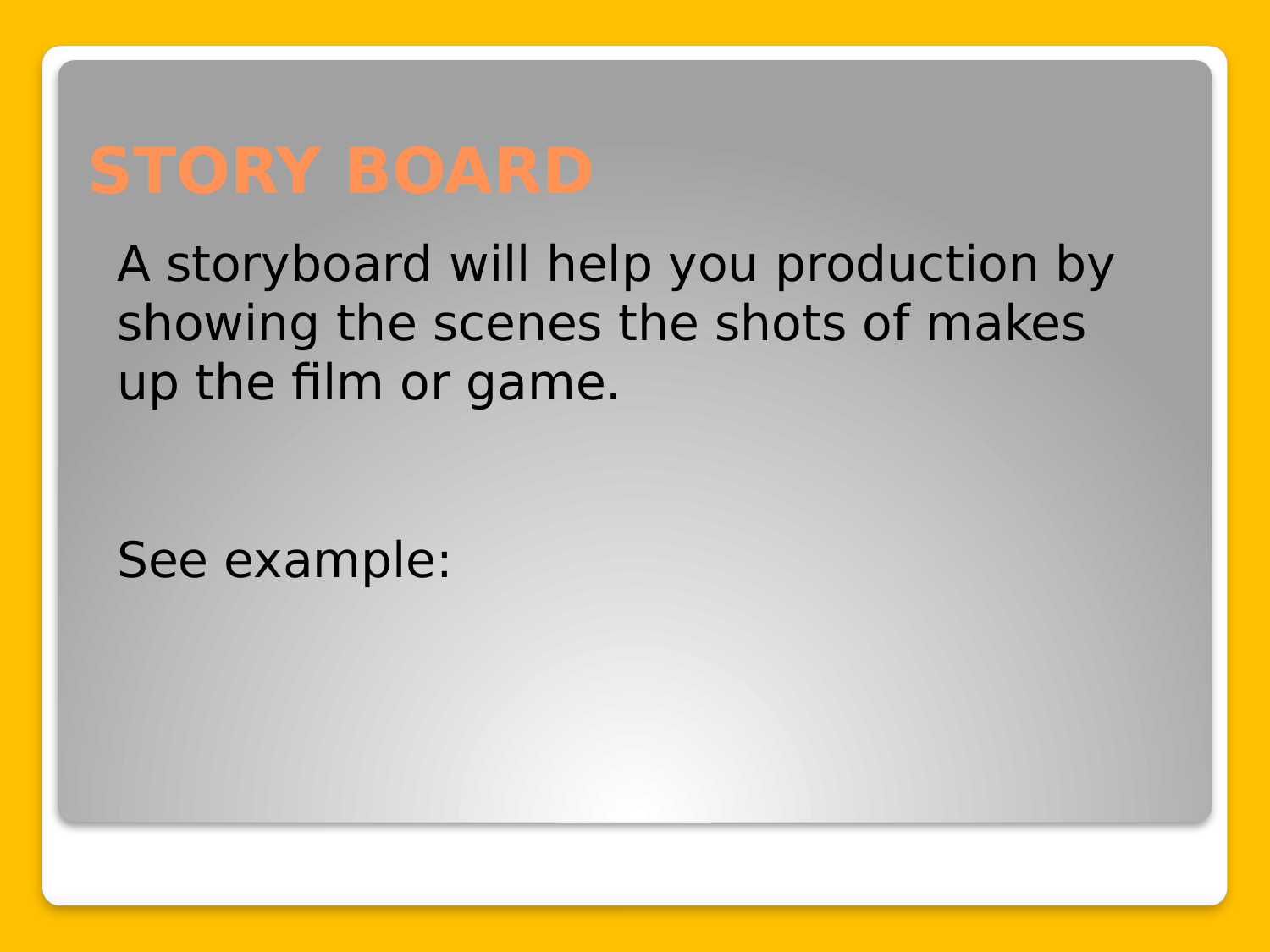

# STORY BOARD
A storyboard will help you production by showing the scenes the shots of makes up the film or game.

See example: